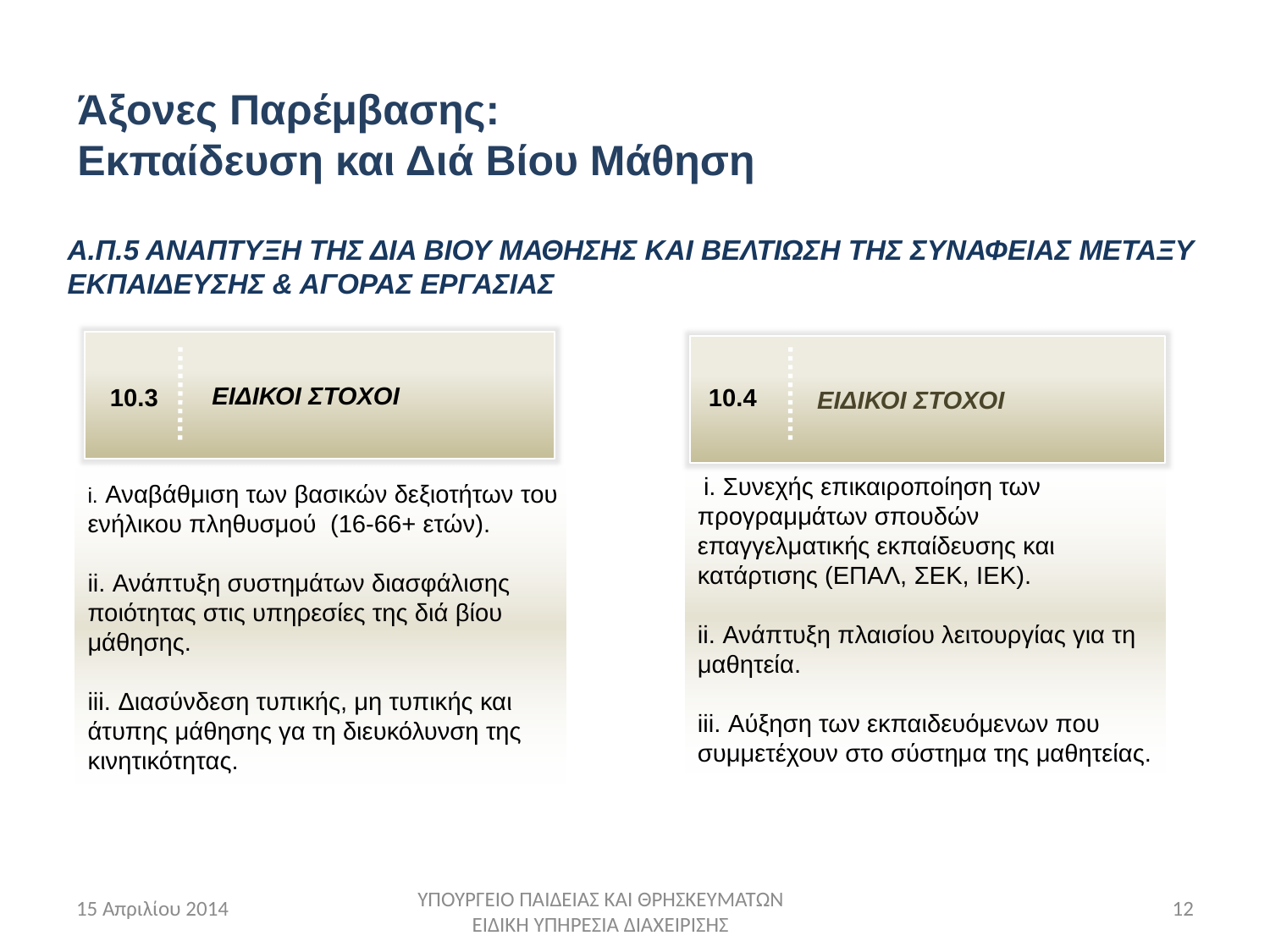

Άξονες Παρέμβασης:
Εκπαίδευση και Διά Βίου Μάθηση
Α.Π.5 ΑΝΑΠΤΥΞΗ ΤΗΣ ΔΙΑ ΒΙΟΥ ΜΑΘΗΣΗΣ ΚΑΙ ΒΕΛΤΙΩΣΗ ΤΗΣ ΣΥΝΑΦΕΙΑΣ ΜΕΤΑΞΥ ΕΚΠΑΙΔΕΥΣΗΣ & ΑΓΟΡΑΣ ΕΡΓΑΣΙΑΣ
ΕΙΔΙΚΟΙ ΣΤΟΧΟΙ
ΕΙΔΙΚΟΙ ΣΤΟΧΟΙ
10.3
10.4
 i. Συνεχής επικαιροποίηση των προγραμμάτων σπουδών επαγγελματικής εκπαίδευσης και κατάρτισης (ΕΠΑΛ, ΣΕΚ, ΙΕΚ).

ii. Ανάπτυξη πλαισίου λειτουργίας για τη μαθητεία.

iii. Αύξηση των εκπαιδευόμενων που συμμετέχουν στο σύστημα της μαθητείας.

i. Αναβάθμιση των βασικών δεξιοτήτων του ενήλικου πληθυσμού  (16-66+ ετών).

ii. Ανάπτυξη συστημάτων διασφάλισης ποιότητας στις υπηρεσίες της διά βίου μάθησης.

iii. Διασύνδεση τυπικής, μη τυπικής και άτυπης μάθησης γα τη διευκόλυνση της κινητικότητας.

15 Απριλίου 2014
12
ΥΠΟΥΡΓΕΙΟ ΠΑΙΔΕΙΑΣ ΚΑΙ ΘΡΗΣΚΕΥΜΑΤΩΝ
ΕΙΔΙΚΗ ΥΠΗΡΕΣΙΑ ΔΙΑΧΕΙΡΙΣΗΣ